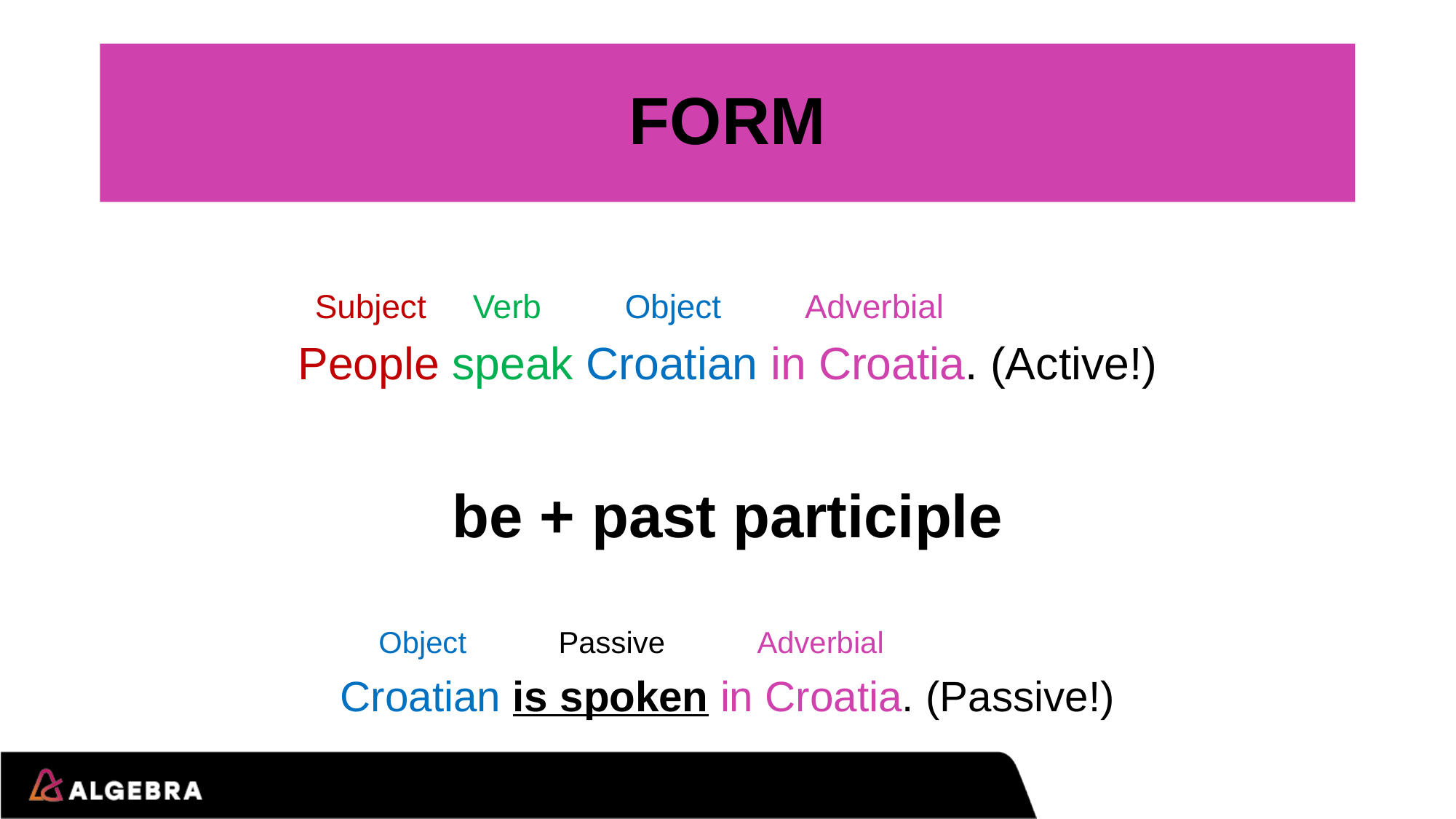

# FORM

                      Subject     Verb         Object         Adverbial
People speak Croatian in Croatia. (Active!)

be + past participle

                                Object           Passive           Adverbial
Croatian is spoken in Croatia. (Passive!)